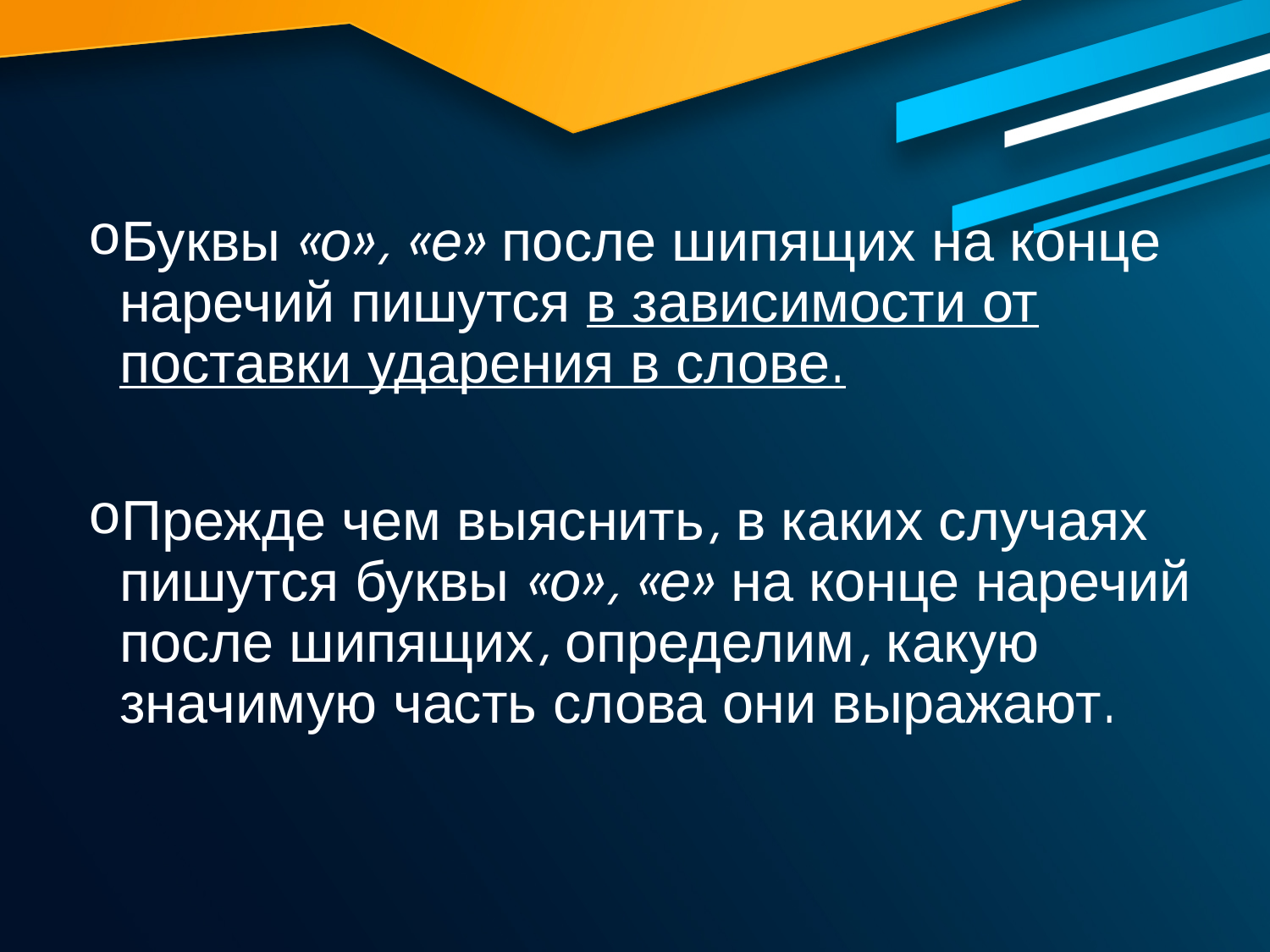

Буквы «о», «е» после шипящих на конце наречий пишутся в зависимости от поставки ударения в слове.

Прежде чем выяснить, в каких случаях пишутся буквы «о», «е» на конце наречий после шипящих, определим, какую значимую часть слова они выражают.